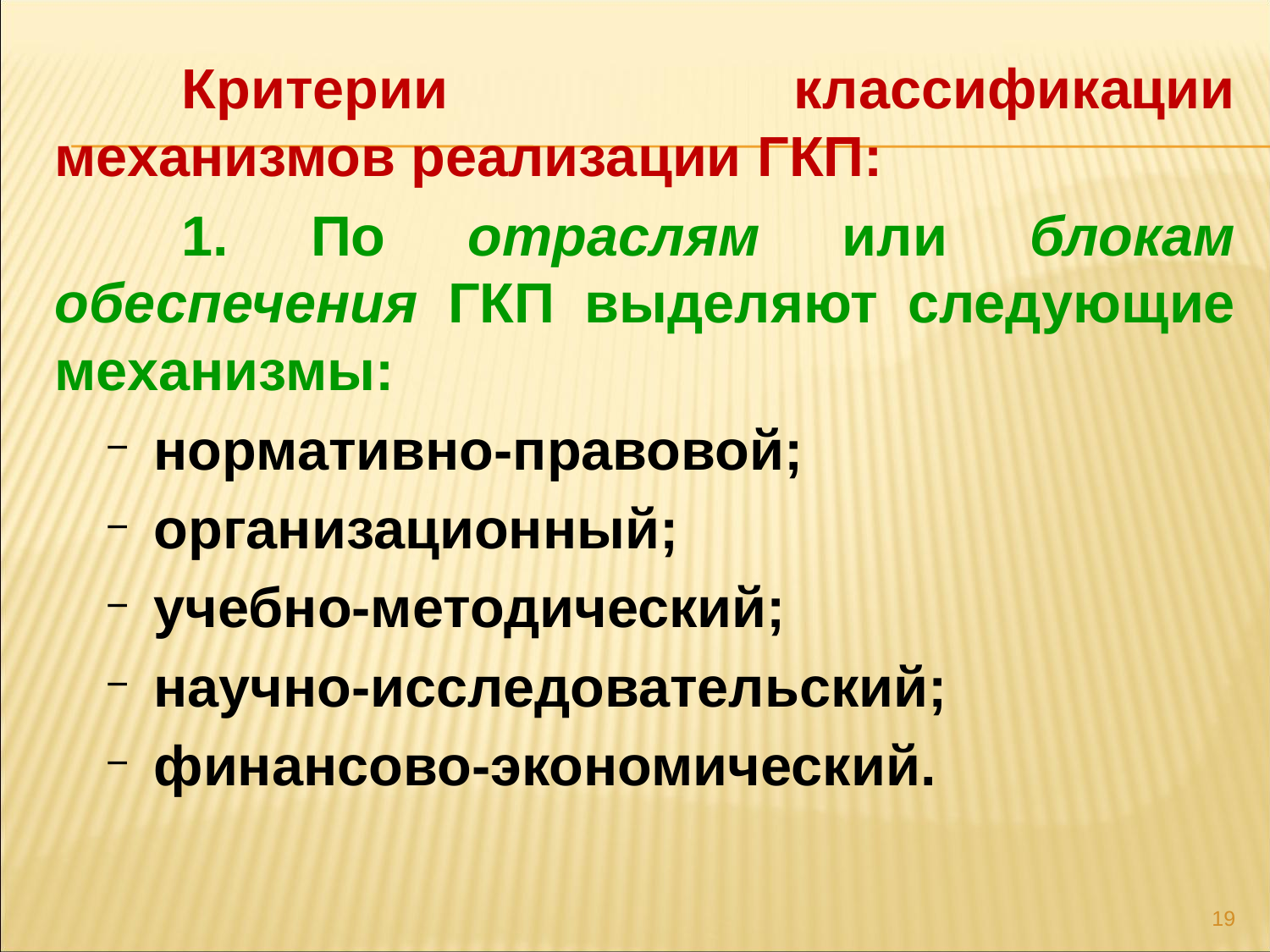

Критерии классификации механизмов реализации ГКП:
	1. По отраслям или блокам обеспечения ГКП выделяют следующие механизмы:
нормативно-правовой;
организационный;
учебно-методический;
научно-исследовательский;
финансово-экономический.

19